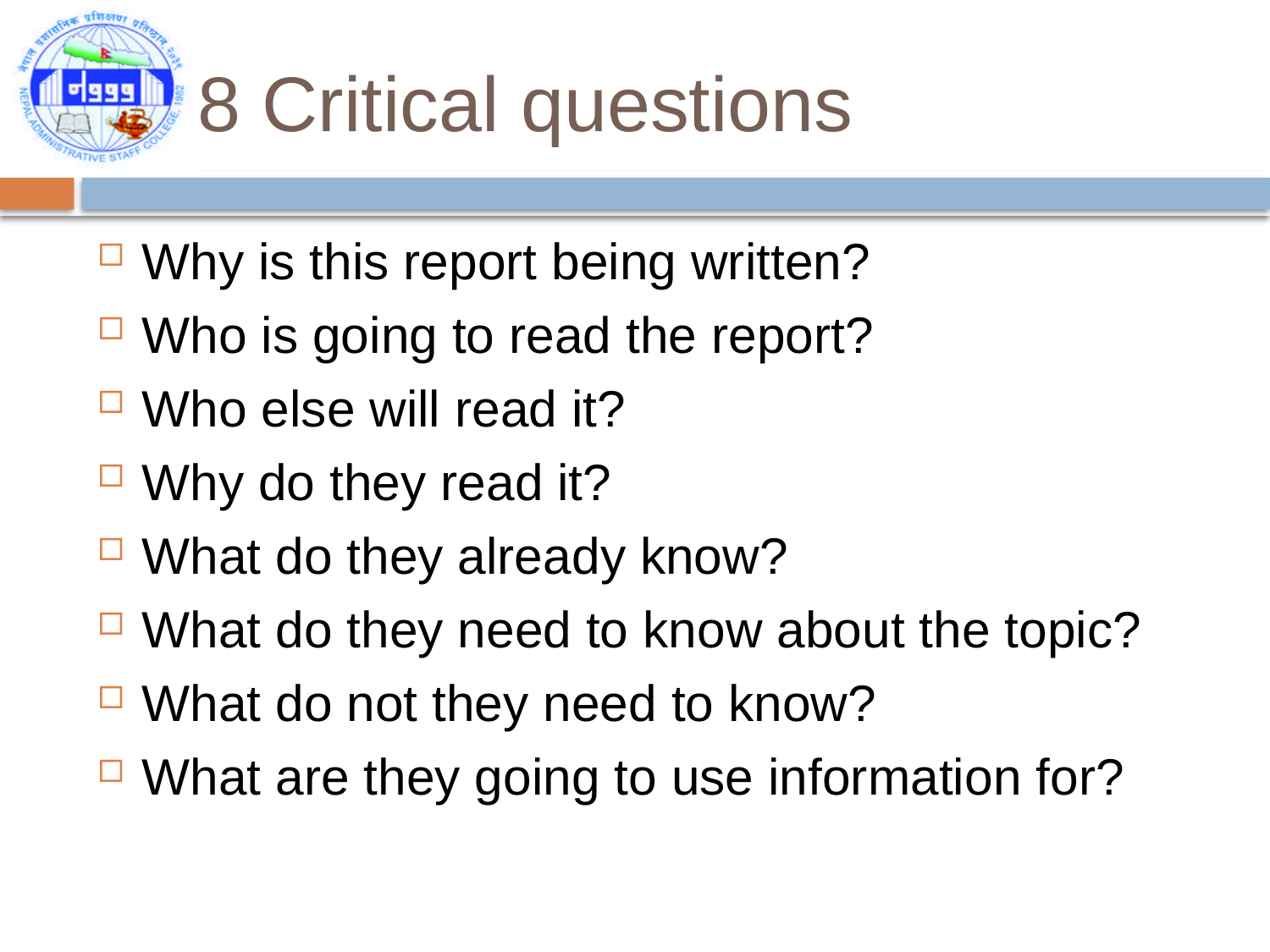

# 8 Critical questions
Why is this report being written?
Who is going to read the report?
Who else will read it?
Why do they read it?
What do they already know?
What do they need to know about the topic?
What do not they need to know?
What are they going to use information for?